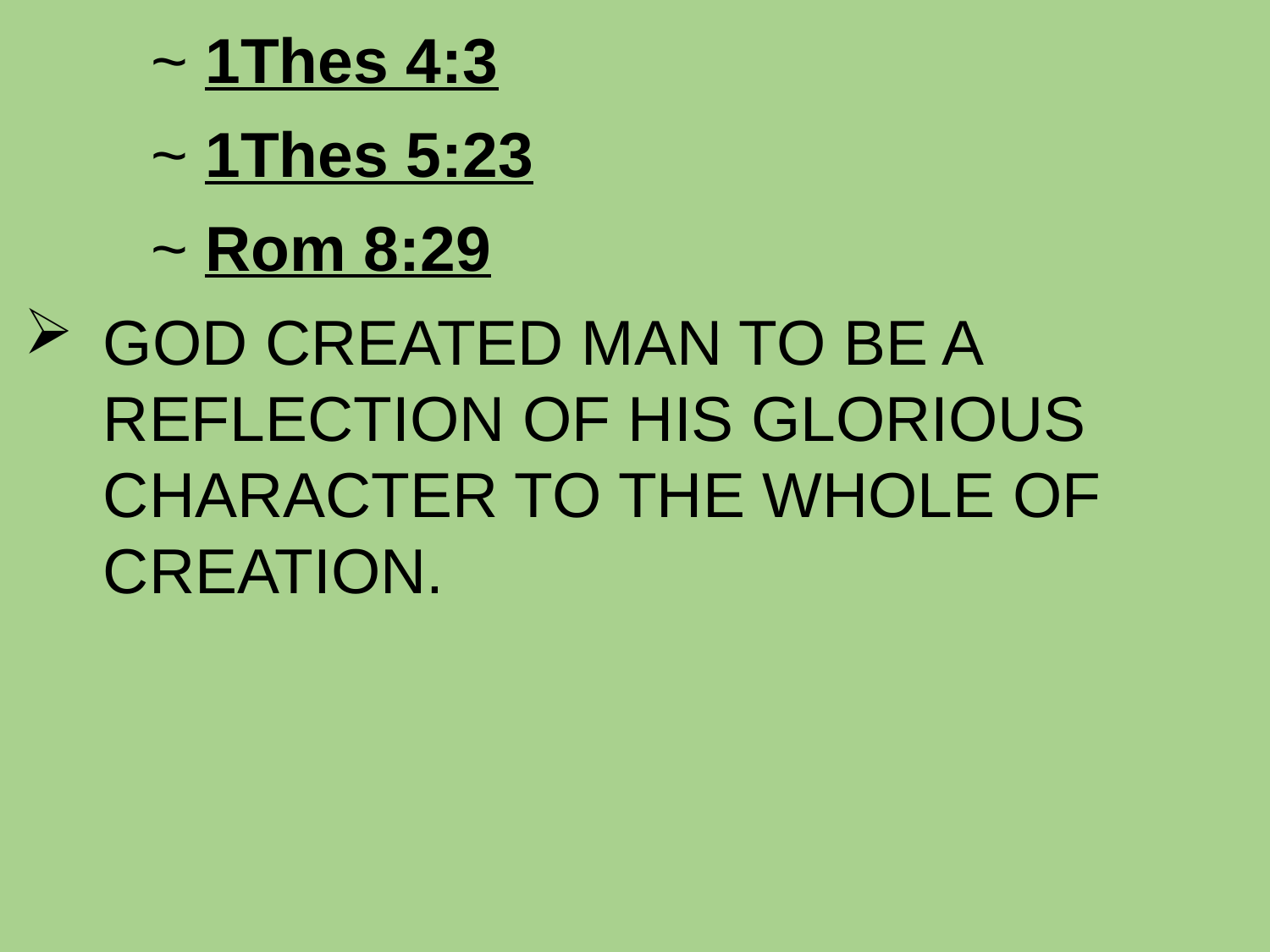

~ 1Thes 4:3
	~ 1Thes 5:23
	~ Rom 8:29
GOD CREATED MAN TO BE A REFLECTION OF HIS GLORIOUS CHARACTER TO THE WHOLE OF CREATION.